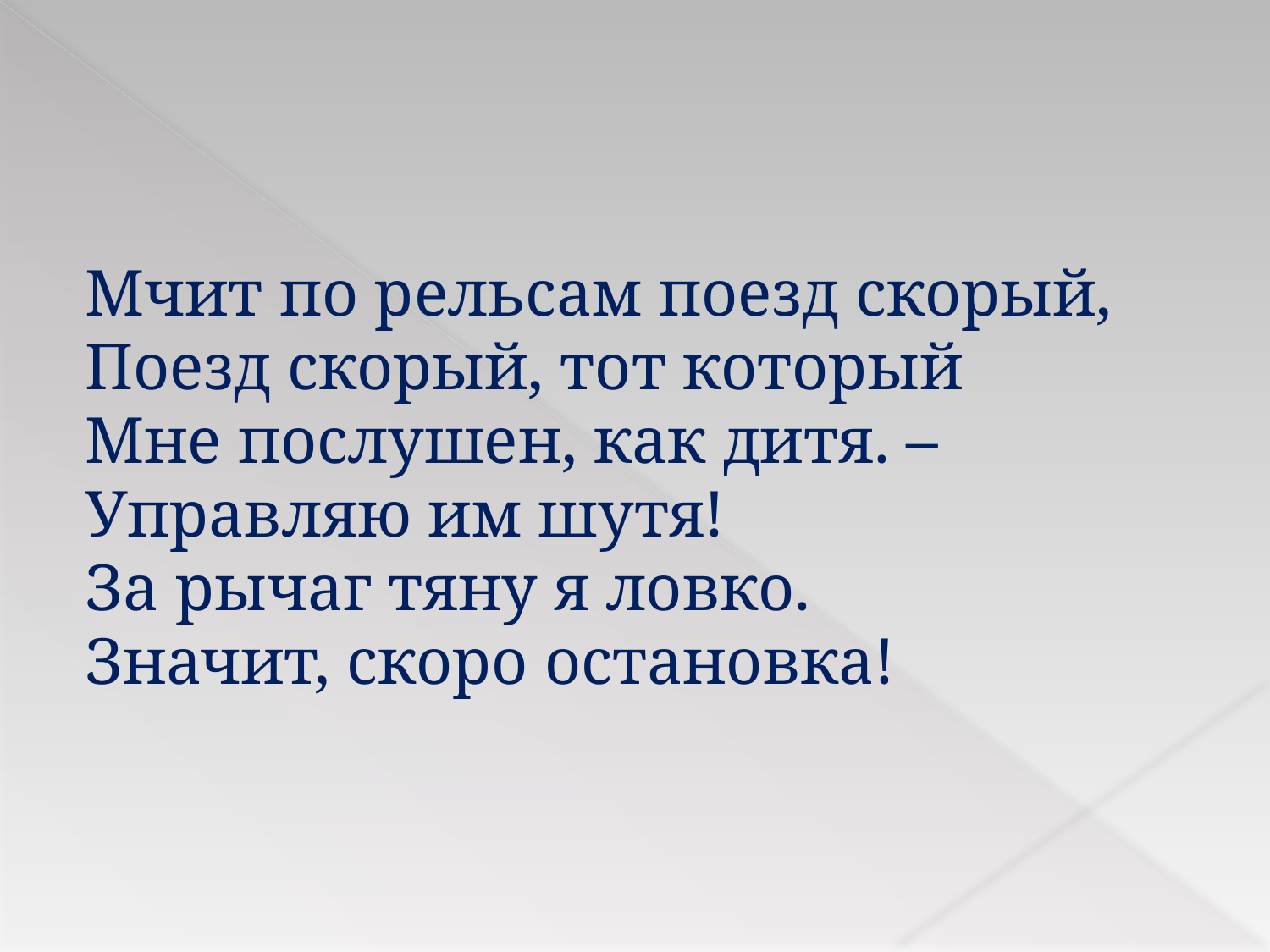

Мчит по рельсам поезд скорый,
Поезд скорый, тот который
Мне послушен, как дитя. –
Управляю им шутя!
За рычаг тяну я ловко.
Значит, скоро остановка!